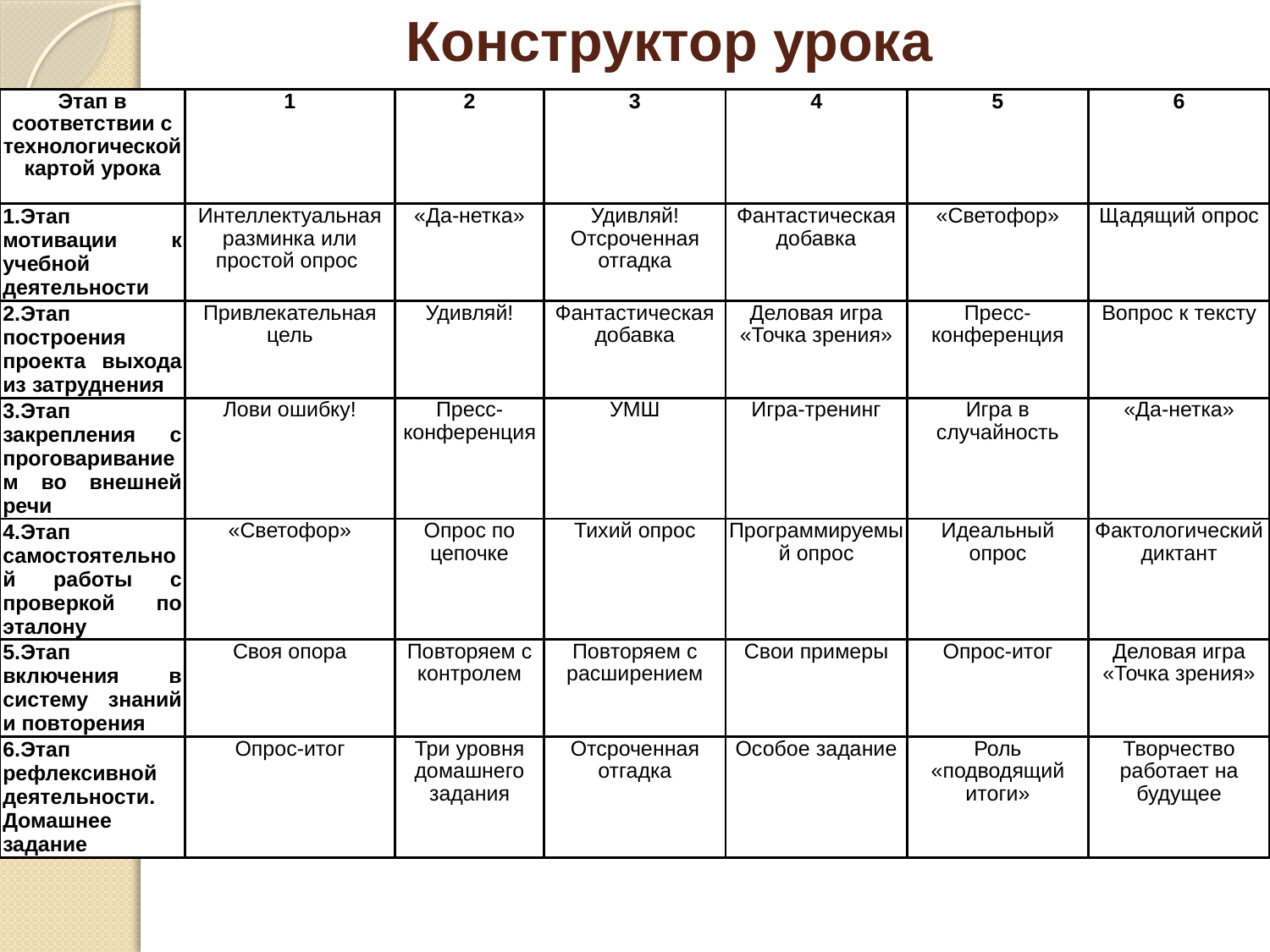

# Конструктор урока
| Этап в соответствии с технологической картой урока | 1 | 2 | 3 | 4 | 5 | 6 |
| --- | --- | --- | --- | --- | --- | --- |
| 1.Этап мотивации к учебной деятельности | Интеллектуальная разминка или простой опрос | «Да-нетка» | Удивляй! Отсроченная отгадка | Фантастическая добавка | «Светофор» | Щадящий опрос |
| 2.Этап построения проекта выхода из затруднения | Привлекательная цель | Удивляй! | Фантастическая добавка | Деловая игра «Точка зрения» | Пресс-конференция | Вопрос к тексту |
| 3.Этап закрепления с проговариванием во внешней речи | Лови ошибку! | Пресс-конференция | УМШ | Игра-тренинг | Игра в случайность | «Да-нетка» |
| 4.Этап самостоятельной работы с проверкой по эталону | «Светофор» | Опрос по цепочке | Тихий опрос | Программируемый опрос | Идеальный опрос | Фактологический диктант |
| 5.Этап включения в систему знаний и повторения | Своя опора | Повторяем с контролем | Повторяем с расширением | Свои примеры | Опрос-итог | Деловая игра «Точка зрения» |
| 6.Этап рефлексивной деятельности. Домашнее задание | Опрос-итог | Три уровня домашнего задания | Отсроченная отгадка | Особое задание | Роль «подводящий итоги» | Творчество работает на будущее |